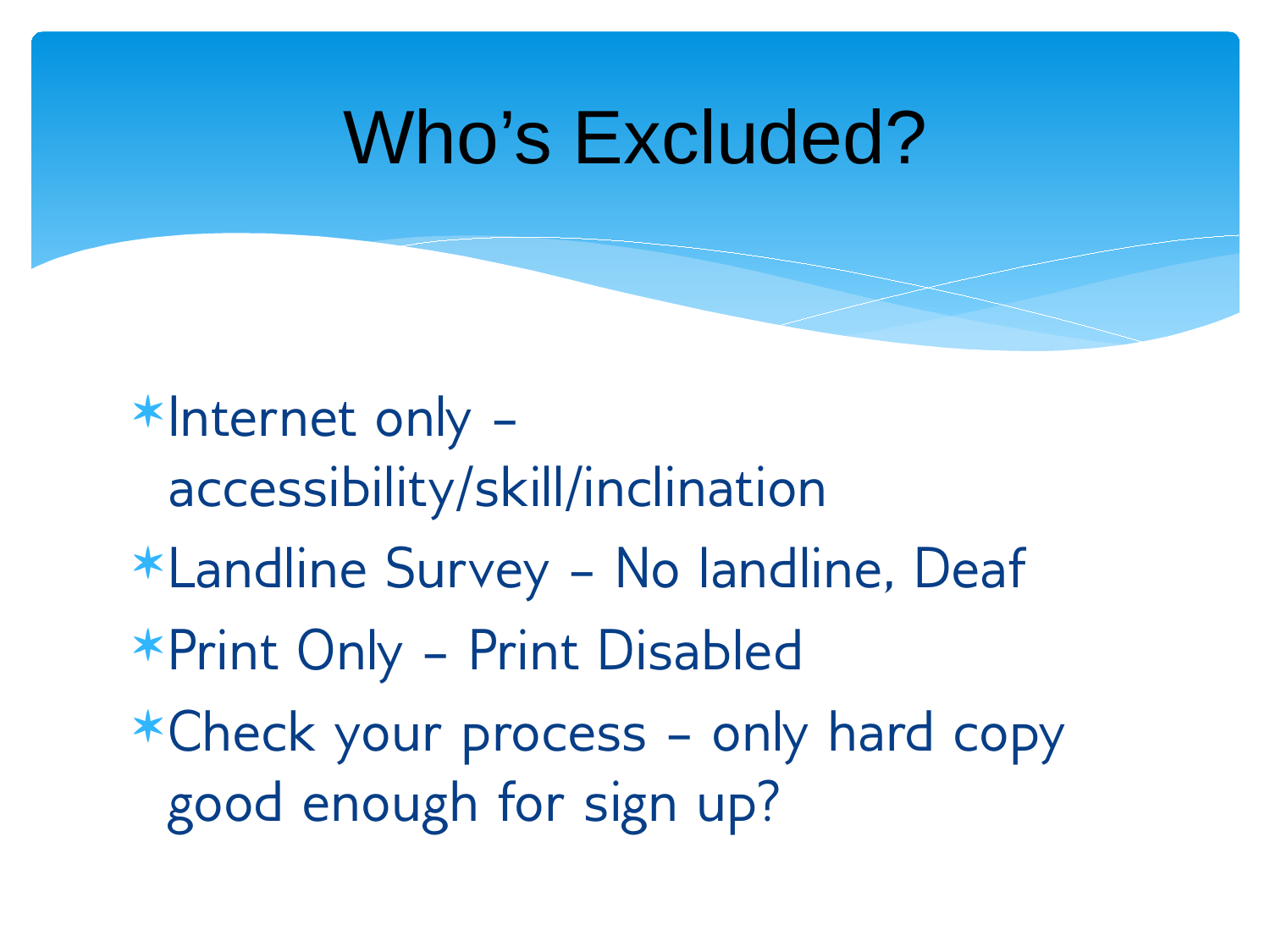

# Who’s Excluded?
Internet only – accessibility/skill/inclination
Landline Survey – No landline, Deaf
Print Only – Print Disabled
Check your process – only hard copy good enough for sign up?